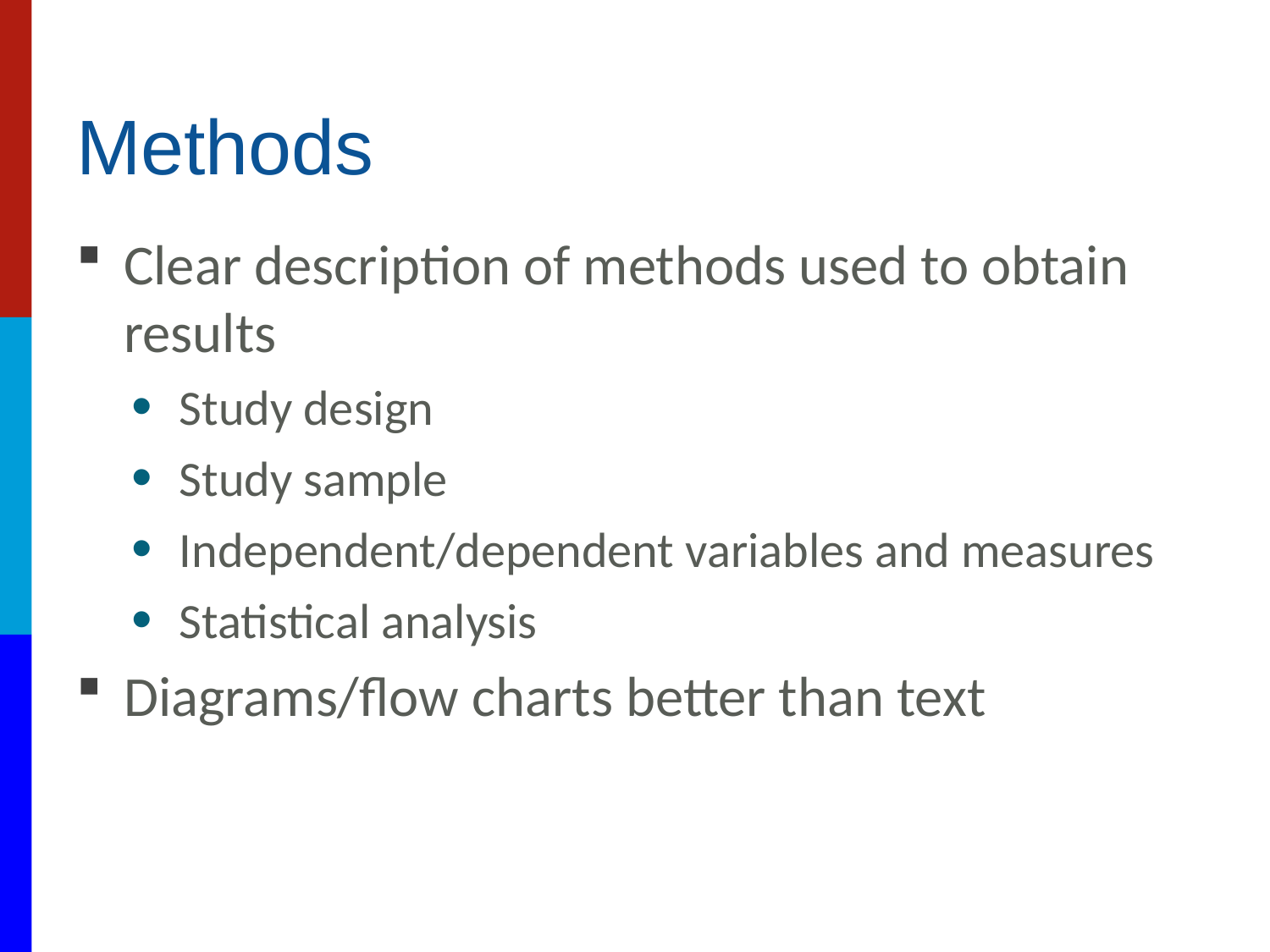

# Methods
Clear description of methods used to obtain results
Study design
Study sample
Independent/dependent variables and measures
Statistical analysis
Diagrams/flow charts better than text